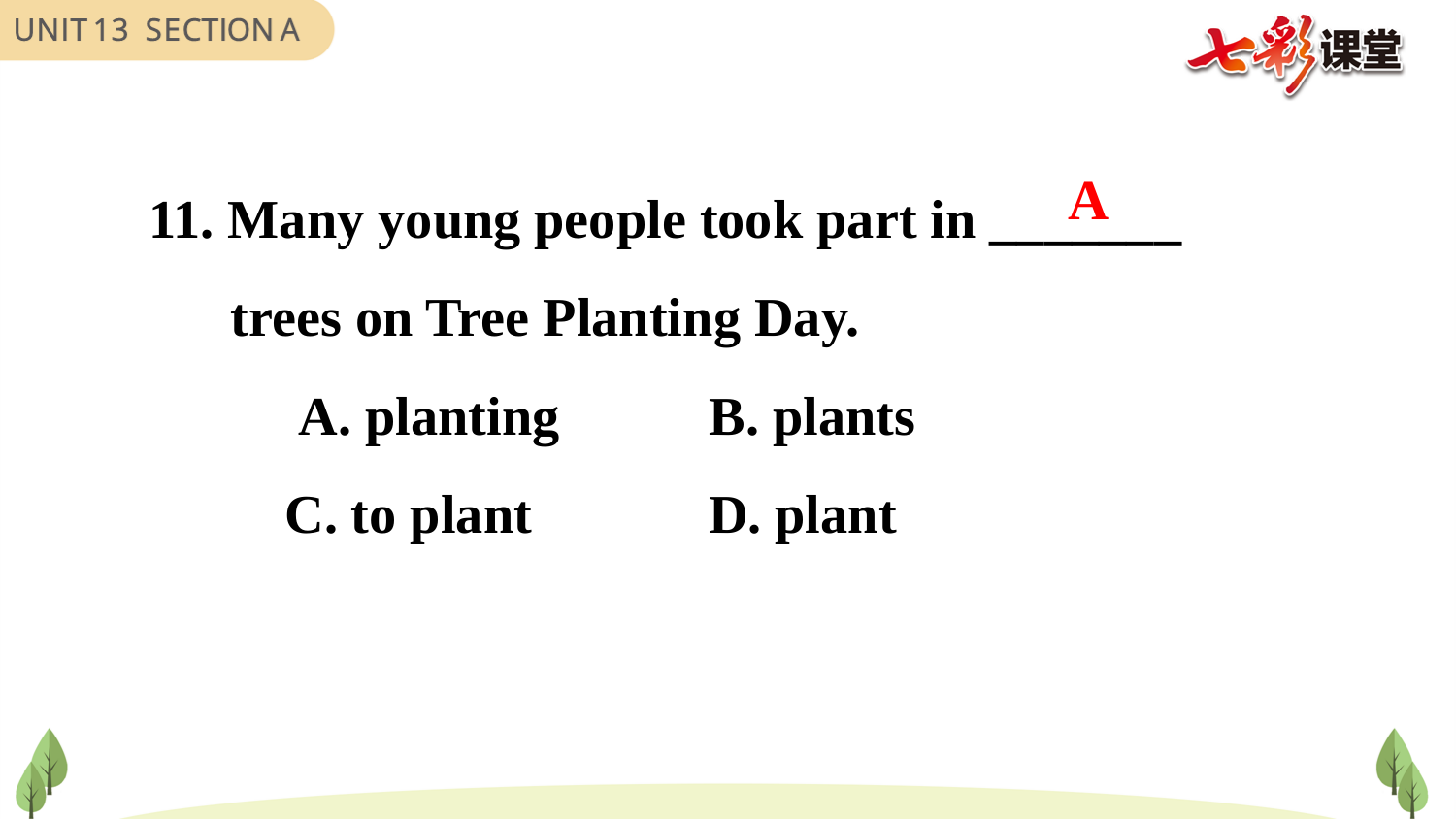

11. Many young people took part in _______
      trees on Tree Planting Day.
           A. planting           B. plants
          C. to plant             D. plant
A